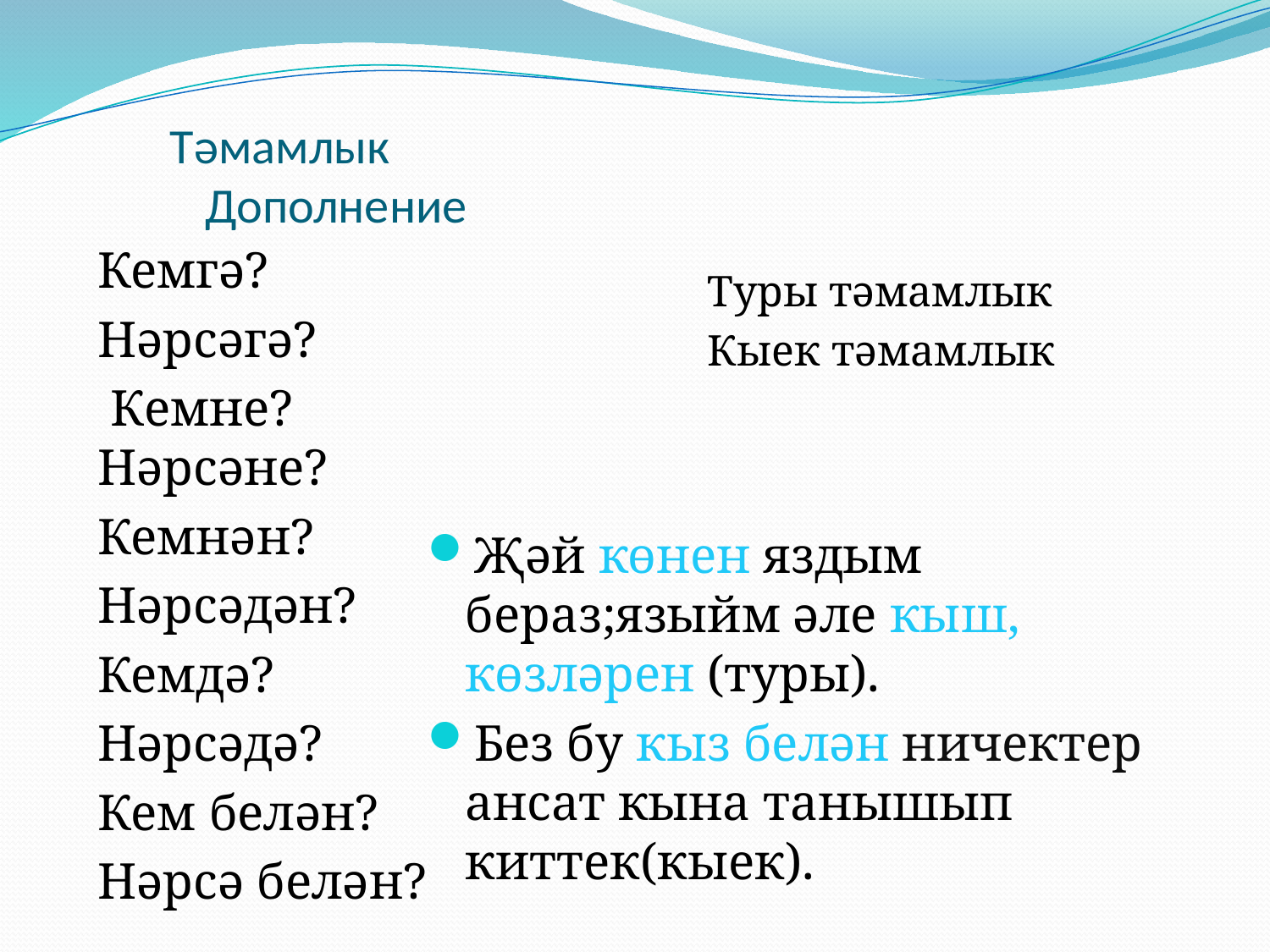

# Тәмамлык Дополнение
Кемгә?
Нәрсәгә?
 Кемне? Нәрсәне?
Кемнән?
Нәрсәдән?
Кемдә?
Нәрсәдә?
Кем белән?
Нәрсә белән?

Туры тәмамлык
Кыек тәмамлык

Җәй көнен яздым бераз;языйм әле кыш, көзләрен (туры).
Без бу кыз белән ничектер ансат кына танышып киттек(кыек).